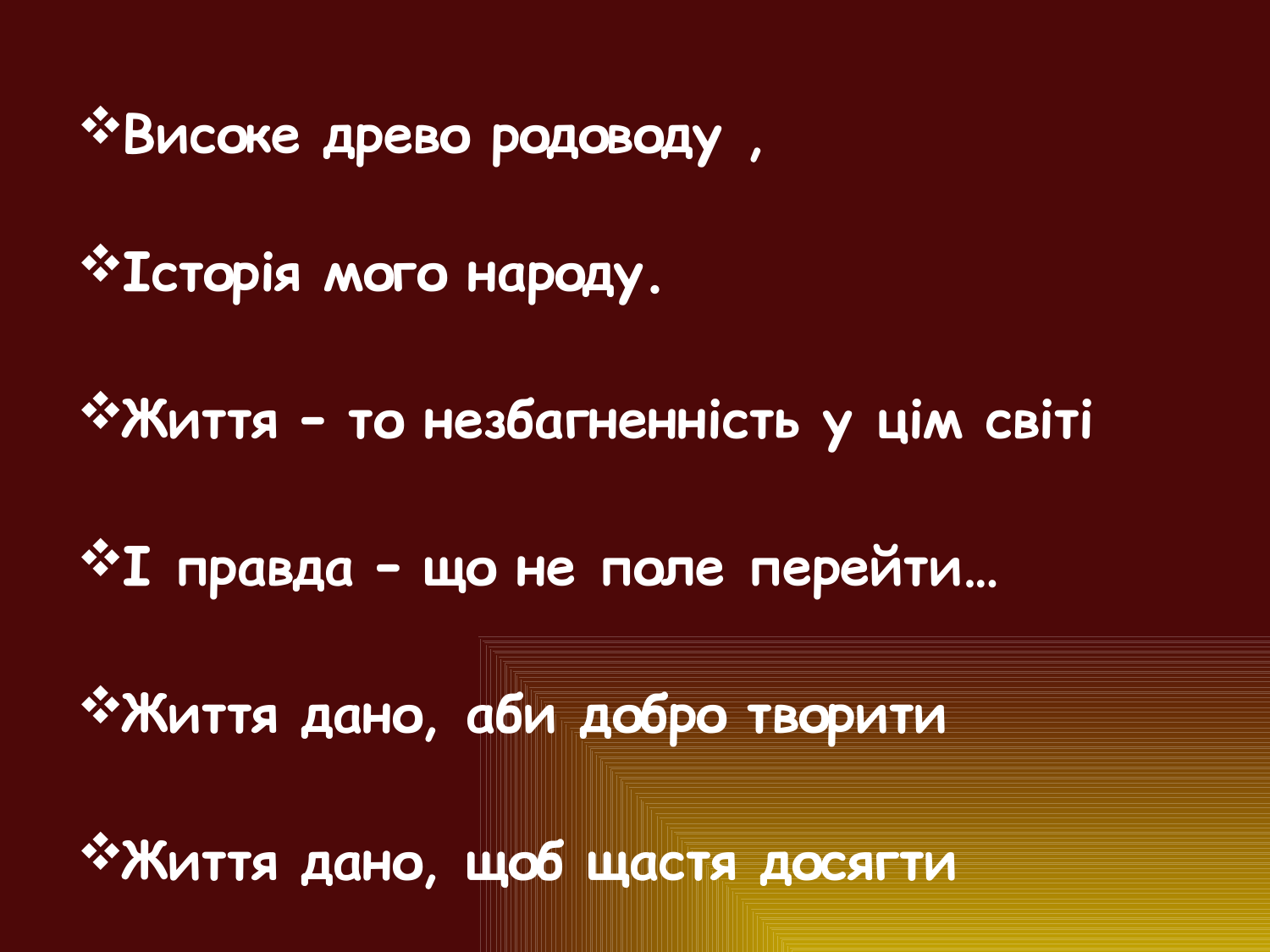

Високе древо родоводу ,
Історія мого народу.
Життя – то незбагненність у цім світі
І правда – що не поле перейти…
Життя дано, аби добро творити
Життя дано, щоб щастя досягти